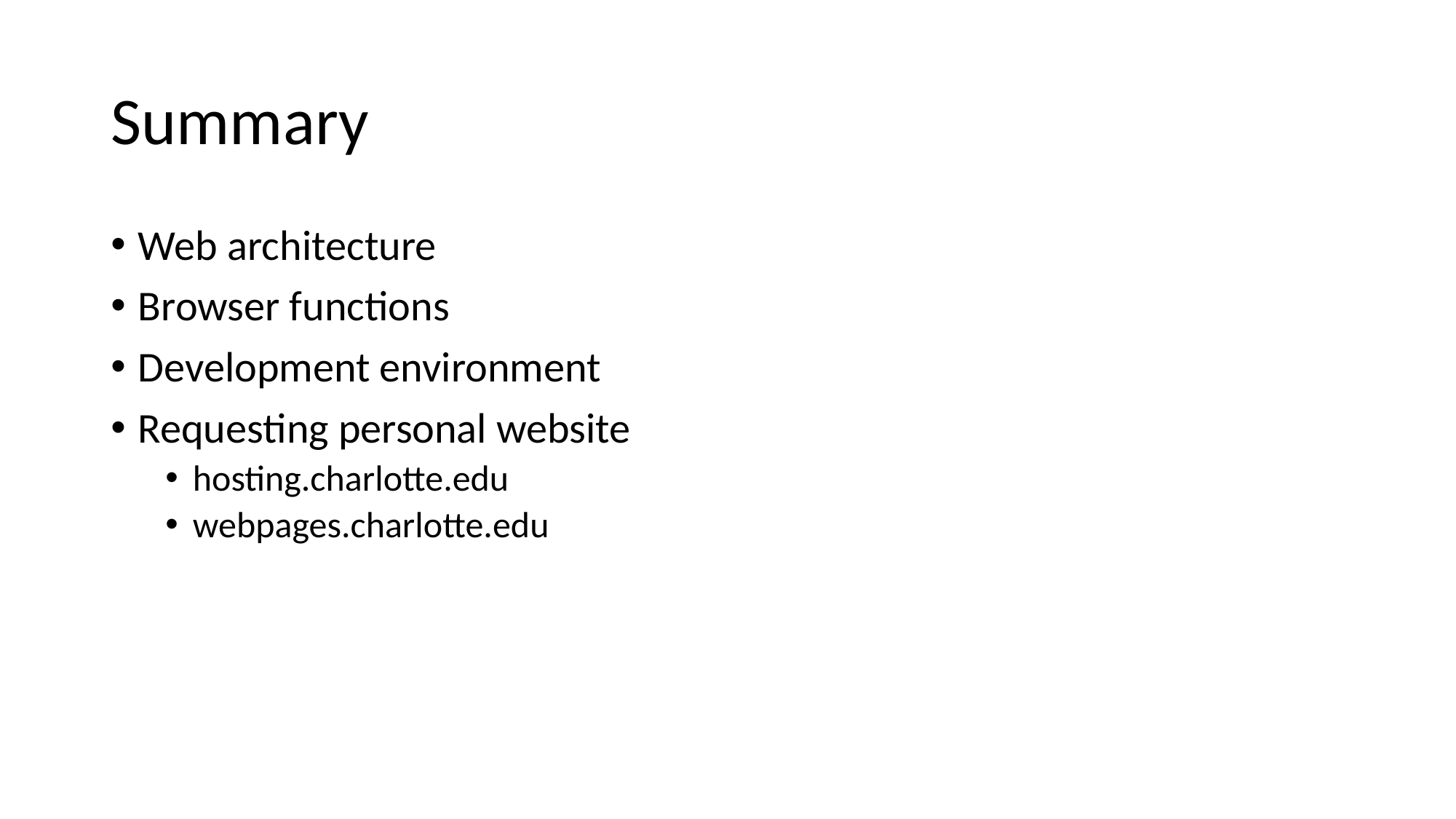

# Summary
Web architecture
Browser functions
Development environment
Requesting personal website
hosting.charlotte.edu
webpages.charlotte.edu